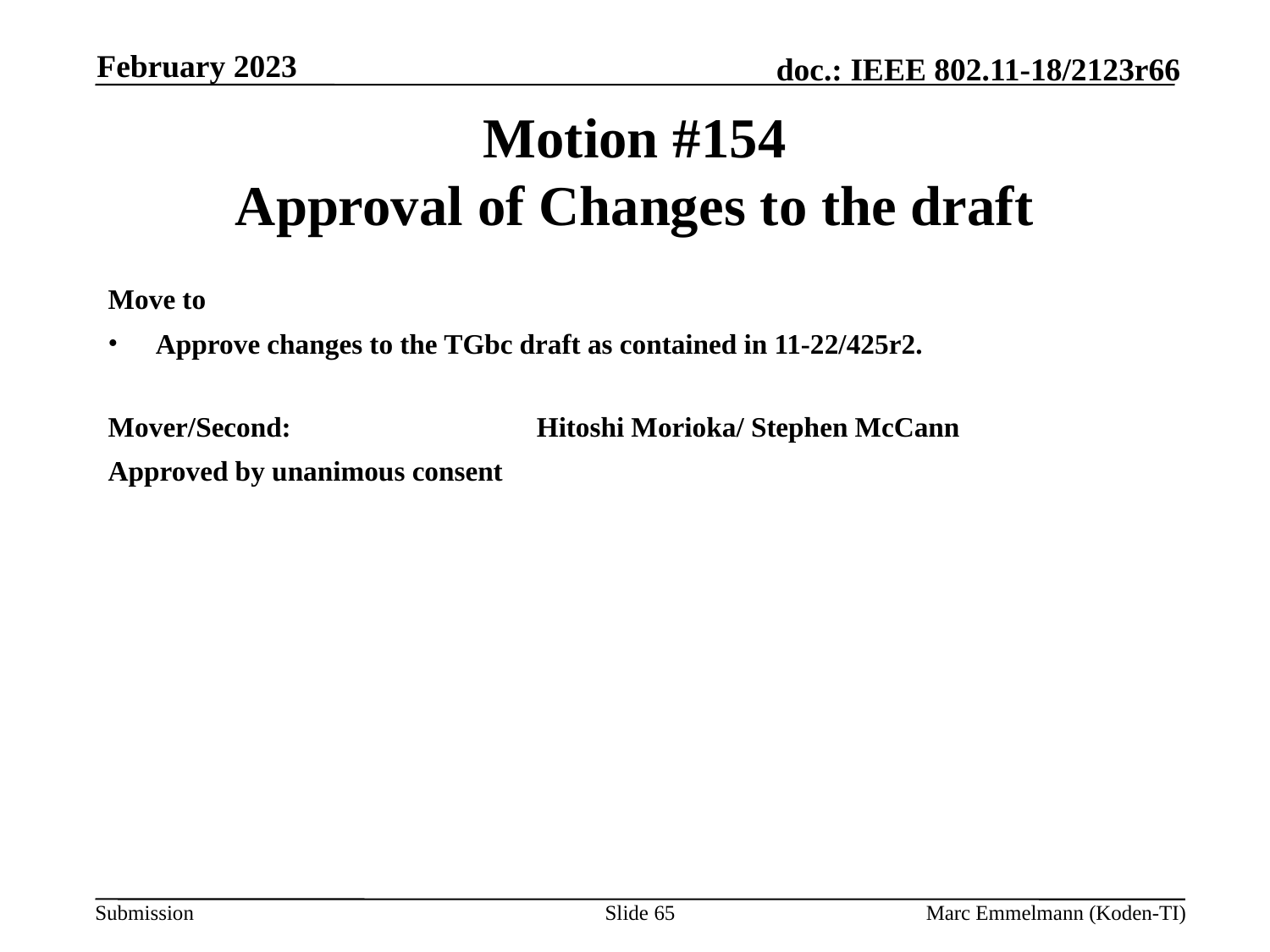

February 2023
# Motion #154 Approval of Changes to the draft
Move to
Approve changes to the TGbc draft as contained in 11-22/425r2.

Mover/Second:		Hitoshi Morioka/ Stephen McCann
Approved by unanimous consent

Slide 65
Marc Emmelmann (Koden-TI)